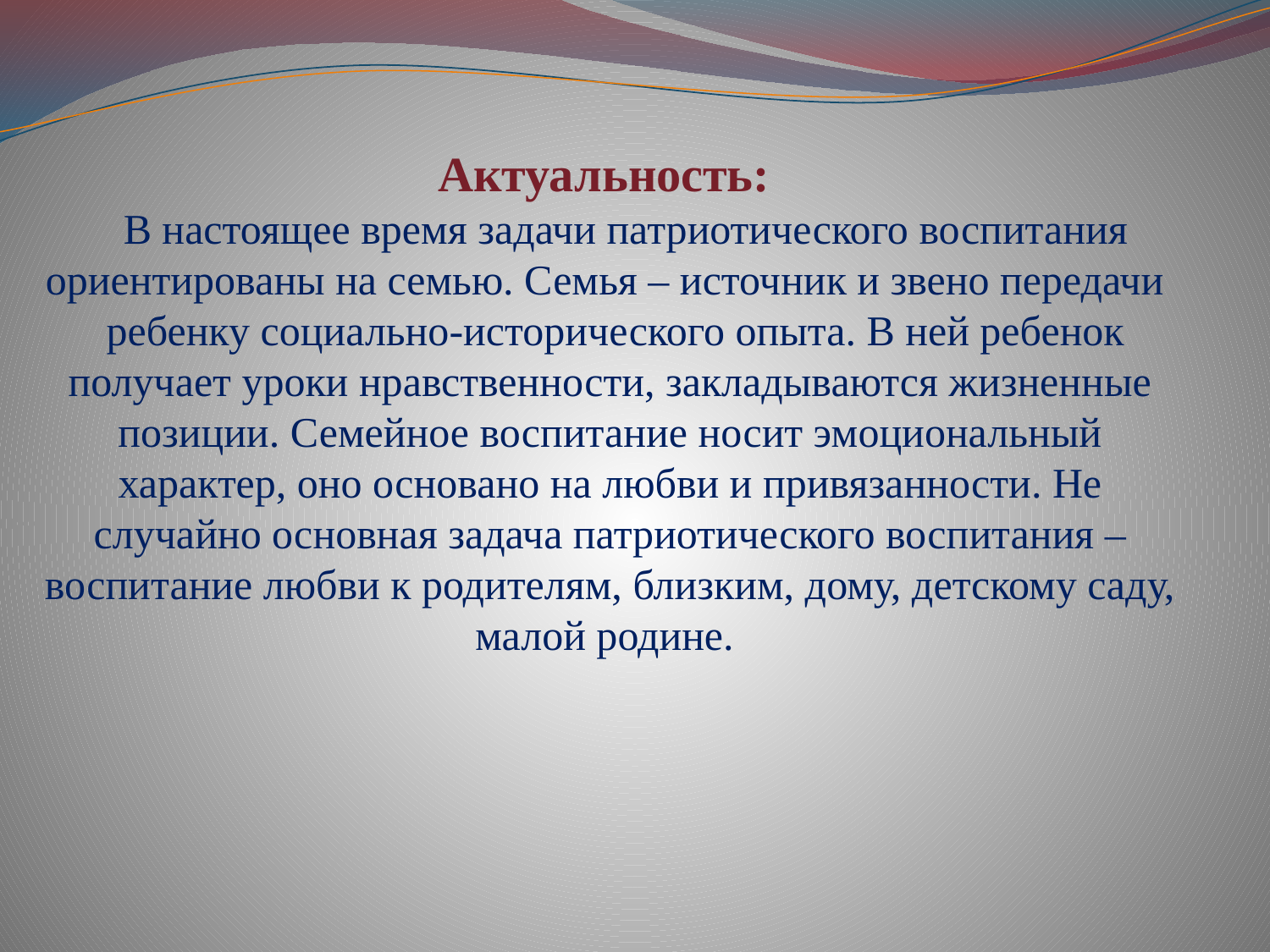

Актуальность:
   В настоящее время задачи патриотического воспитания ориентированы на семью. Семья – источник и звено передачи   ребенку социально-исторического опыта. В ней ребенок получает уроки нравственности, закладываются жизненные позиции. Семейное воспитание носит эмоциональный характер, оно основано на любви и привязанности. Не случайно основная задача патриотического воспитания – воспитание любви к родителям, близким, дому, детскому саду, малой родине.